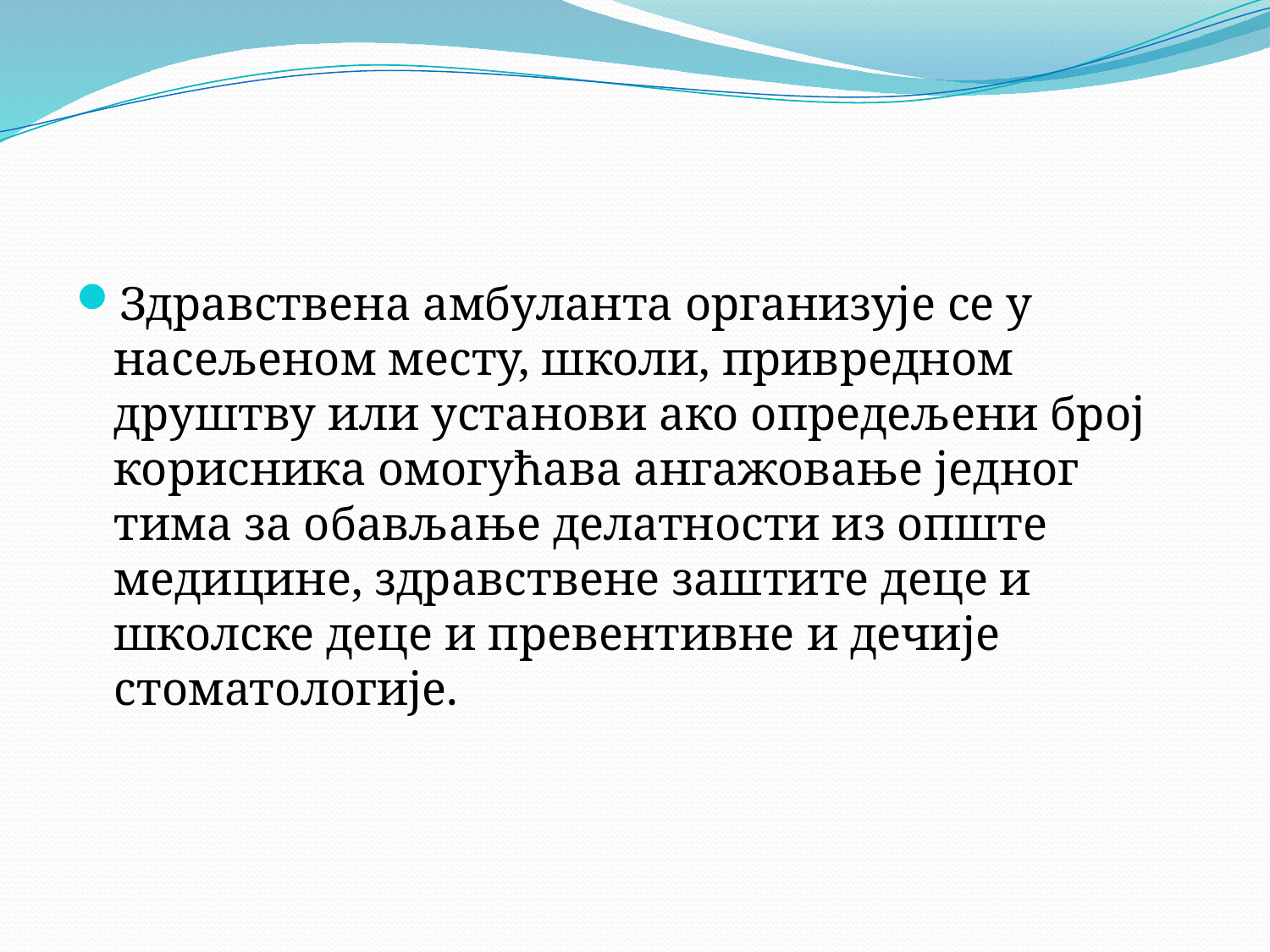

#
Здравствена амбуланта организује се у насељеном месту, школи, привредном друштву или установи ако опредељени број корисника омогућава ангажовање једног тима за обављање делатности из опште медицине, здравствене заштите деце и школске деце и превентивне и дечије стоматологије.